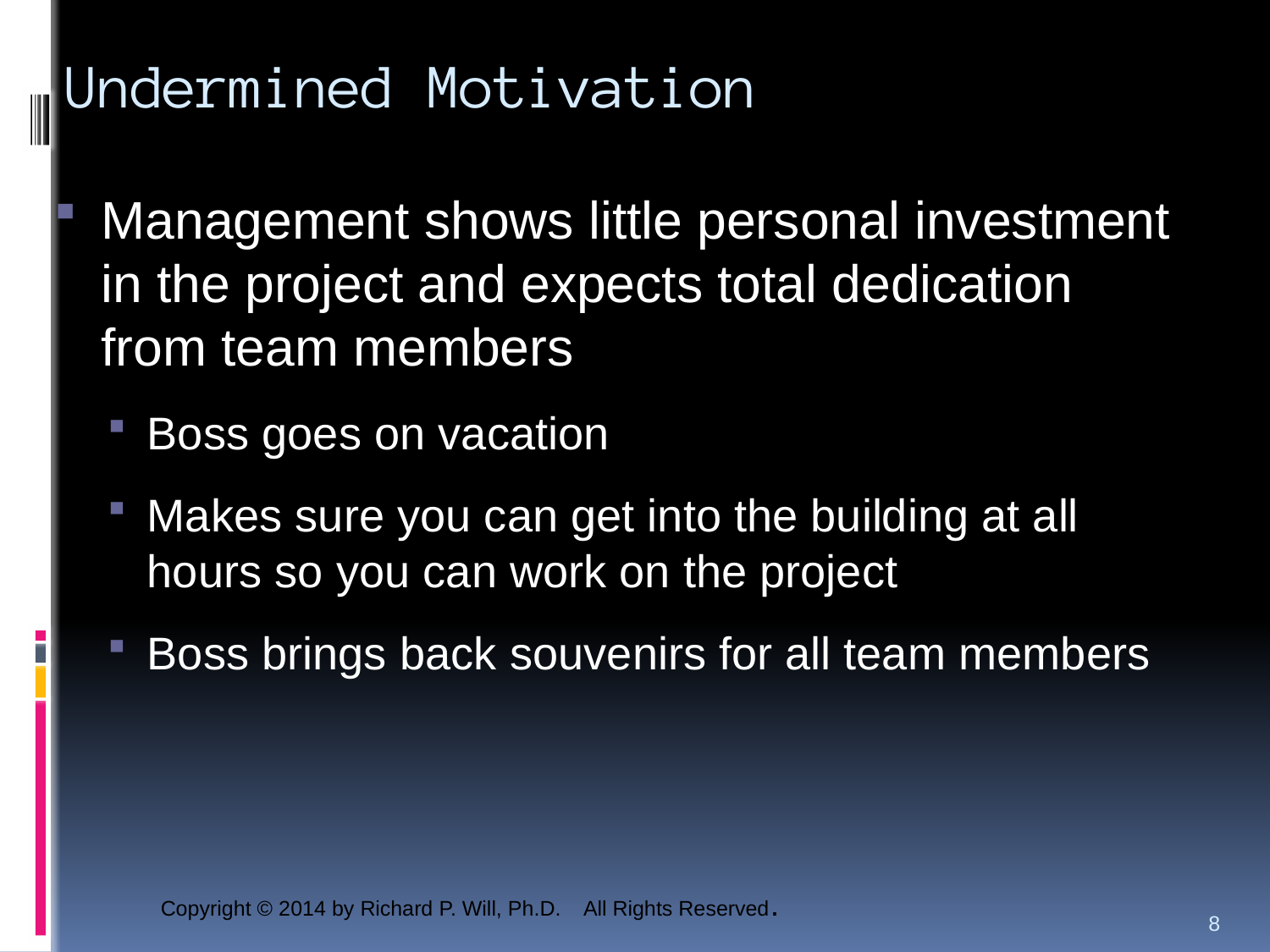

# Undermined Motivation
Management shows little personal investment in the project and expects total dedication from team members
Boss goes on vacation
Makes sure you can get into the building at all hours so you can work on the project
Boss brings back souvenirs for all team members
8